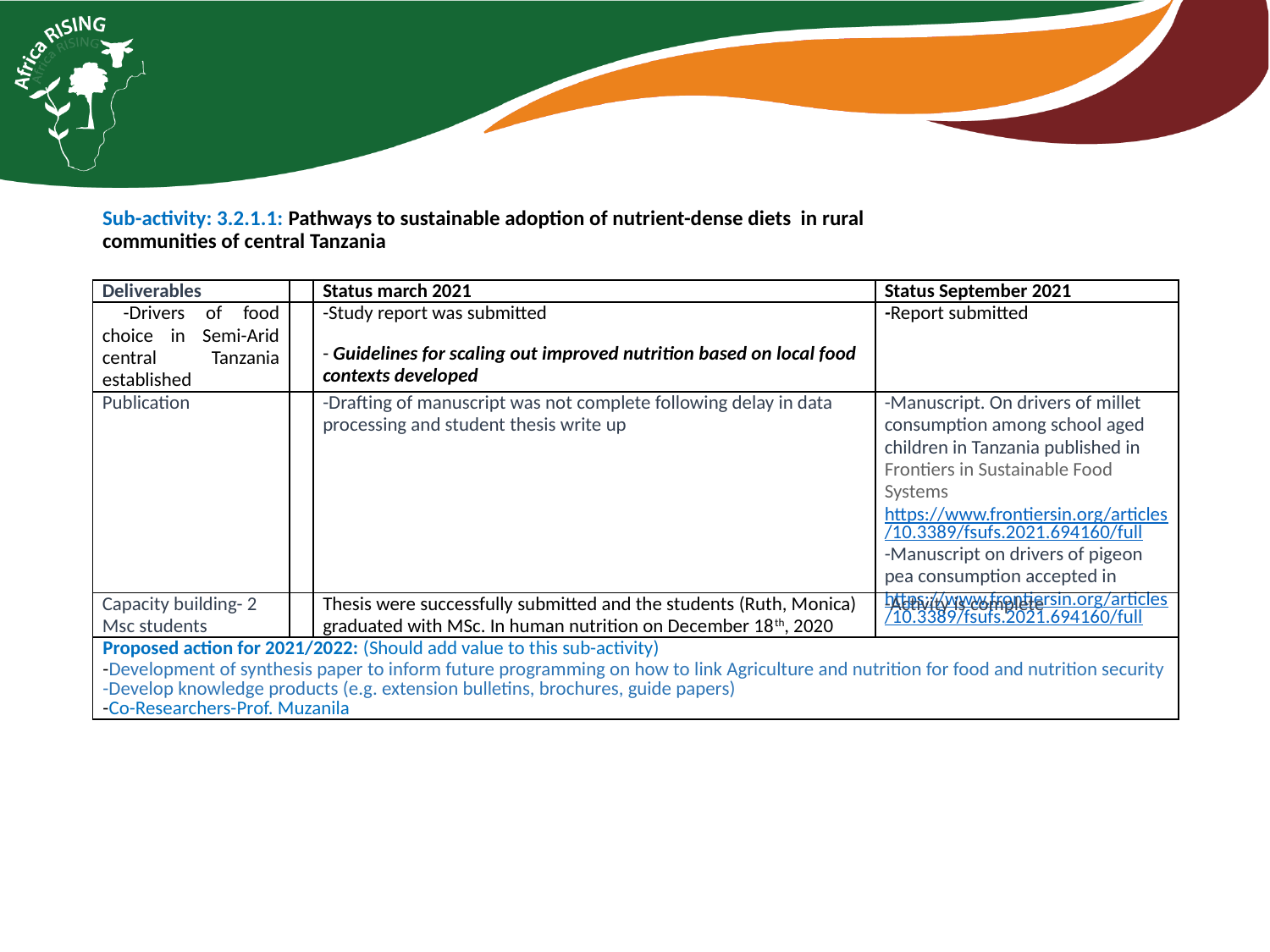

Sub-activity: 3.2.1.1: Pathways to sustainable adoption of nutrient-dense diets  in rural communities of central Tanzania
| Deliverables |  | Status march 2021 | Status September 2021 |
| --- | --- | --- | --- |
| -Drivers of food choice in Semi-Arid central Tanzania established |  | -Study report was submitted - Guidelines for scaling out improved nutrition based on local food contexts developed | -Report submitted |
| Publication |  | -Drafting of manuscript was not complete following delay in data processing and student thesis write up | -Manuscript. On drivers of millet consumption among school aged children in Tanzania published in Frontiers in Sustainable Food Systems https://www.frontiersin.org/articles/10.3389/fsufs.2021.694160/full -Manuscript on drivers of pigeon pea consumption accepted in https://www.frontiersin.org/articles/10.3389/fsufs.2021.694160/full |
| Capacity building- 2 Msc students |  | Thesis were successfully submitted and the students (Ruth, Monica) graduated with MSc. In human nutrition on December 18th, 2020 | -Activity is complete |
| Proposed action for 2021/2022: (Should add value to this sub-activity) -Development of synthesis paper to inform future programming on how to link Agriculture and nutrition for food and nutrition security -Develop knowledge products (e.g. extension bulletins, brochures, guide papers) -Co-Researchers-Prof. Muzanila |  |  |  |